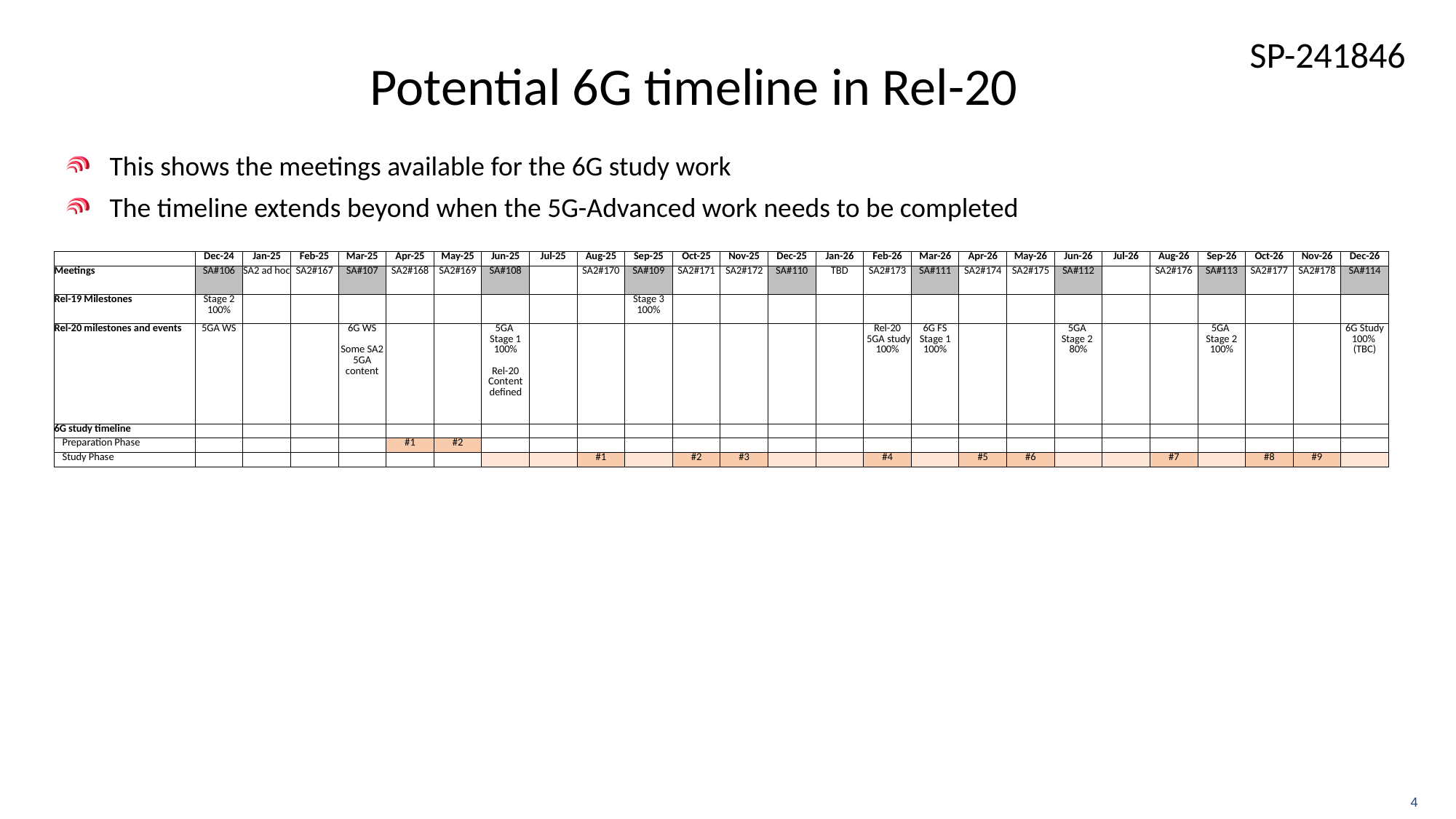

# Potential 6G timeline in Rel-20
This shows the meetings available for the 6G study work
The timeline extends beyond when the 5G-Advanced work needs to be completed
|  | Dec-24 | Jan-25 | Feb-25 | Mar-25 | Apr-25 | May-25 | Jun-25 | Jul-25 | Aug-25 | Sep-25 | Oct-25 | Nov-25 | Dec-25 | Jan-26 | Feb-26 | Mar-26 | Apr-26 | May-26 | Jun-26 | Jul-26 | Aug-26 | Sep-26 | Oct-26 | Nov-26 | Dec-26 |
| --- | --- | --- | --- | --- | --- | --- | --- | --- | --- | --- | --- | --- | --- | --- | --- | --- | --- | --- | --- | --- | --- | --- | --- | --- | --- |
| Meetings | SA#106 | SA2 ad hoc | SA2#167 | SA#107 | SA2#168 | SA2#169 | SA#108 |  | SA2#170 | SA#109 | SA2#171 | SA2#172 | SA#110 | TBD | SA2#173 | SA#111 | SA2#174 | SA2#175 | SA#112 |  | SA2#176 | SA#113 | SA2#177 | SA2#178 | SA#114 |
| Rel-19 Milestones | Stage 2 100% |  |  |  |  |  |  |  |  | Stage 3 100% |  |  |  |  |  |  |  |  |  |  |  |  |  |  |  |
| Rel-20 milestones and events | 5GA WS |  |  | 6G WS Some SA2 5GA content |  |  | 5GA Stage 1 100% Rel-20 Content defined |  |  |  |  |  |  |  | Rel-20 5GA study 100% | 6G FS Stage 1 100% |  |  | 5GA Stage 2 80% |  |  | 5GA Stage 2 100% |  |  | 6G Study 100% (TBC) |
| 6G study timeline |  |  |  |  |  |  |  |  |  |  |  |  |  |  |  |  |  |  |  |  |  |  |  |  |  |
| --- | --- | --- | --- | --- | --- | --- | --- | --- | --- | --- | --- | --- | --- | --- | --- | --- | --- | --- | --- | --- | --- | --- | --- | --- | --- |
| Preparation Phase |  |  |  |  | #1 | #2 |  |  |  |  |  |  |  |  |  |  |  |  |  |  |  |  |  |  |  |
| Study Phase |  |  |  |  |  |  |  |  | #1 |  | #2 | #3 |  |  | #4 |  | #5 | #6 |  |  | #7 |  | #8 | #9 |  |